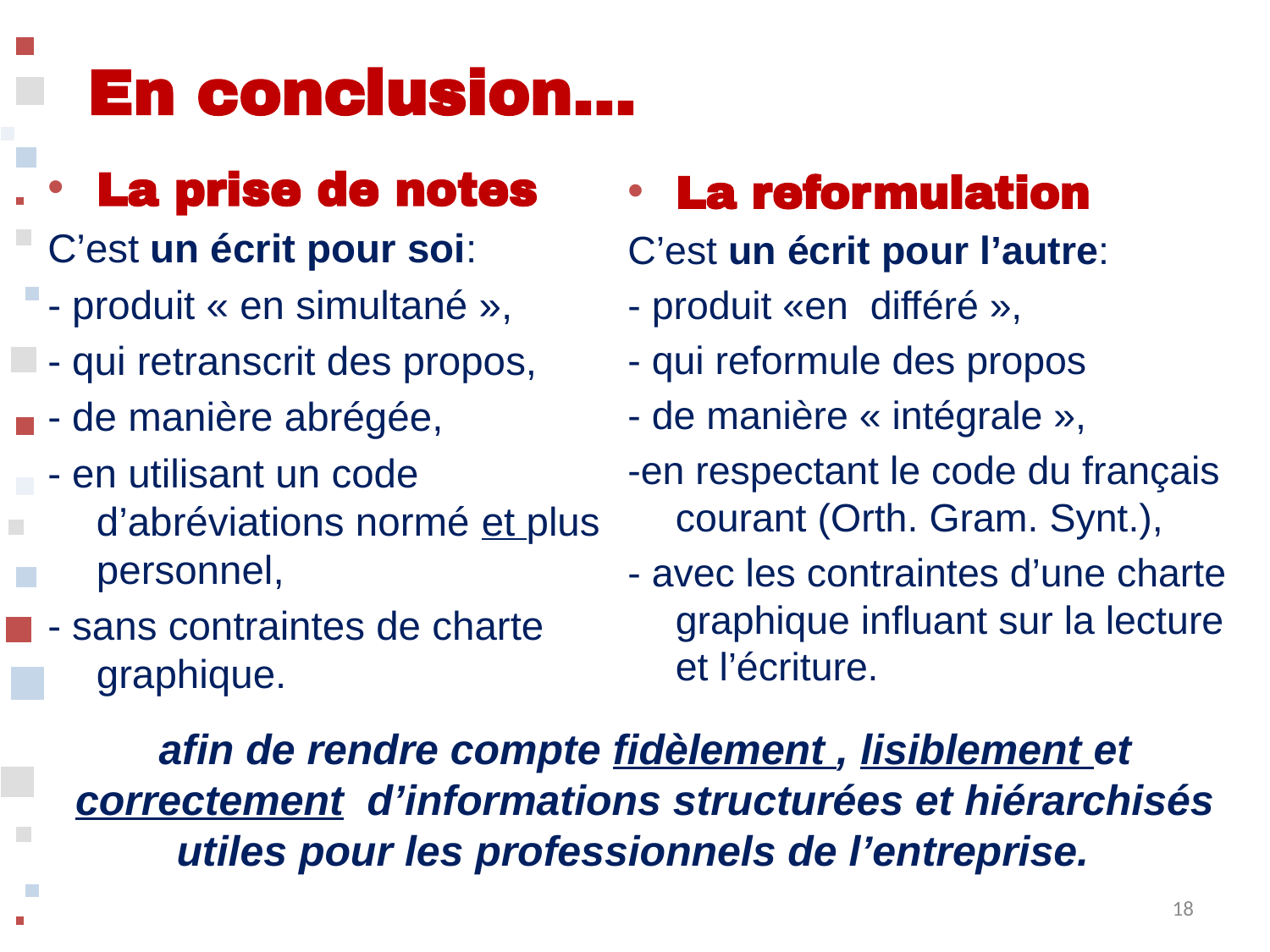

# En conclusion…
La prise de notes
C’est un écrit pour soi:
- produit « en simultané »,
- qui retranscrit des propos,
- de manière abrégée,
- en utilisant un code d’abréviations normé et plus personnel,
- sans contraintes de charte graphique.

La reformulation
C’est un écrit pour l’autre:
- produit «en  différé »,
- qui reformule des propos
- de manière « intégrale »,
-en respectant le code du français courant (Orth. Gram. Synt.),
- avec les contraintes d’une charte graphique influant sur la lecture et l’écriture.
afin de rendre compte fidèlement , lisiblement et correctement  d’informations structurées et hiérarchisés utiles pour les professionnels de l’entreprise.
18